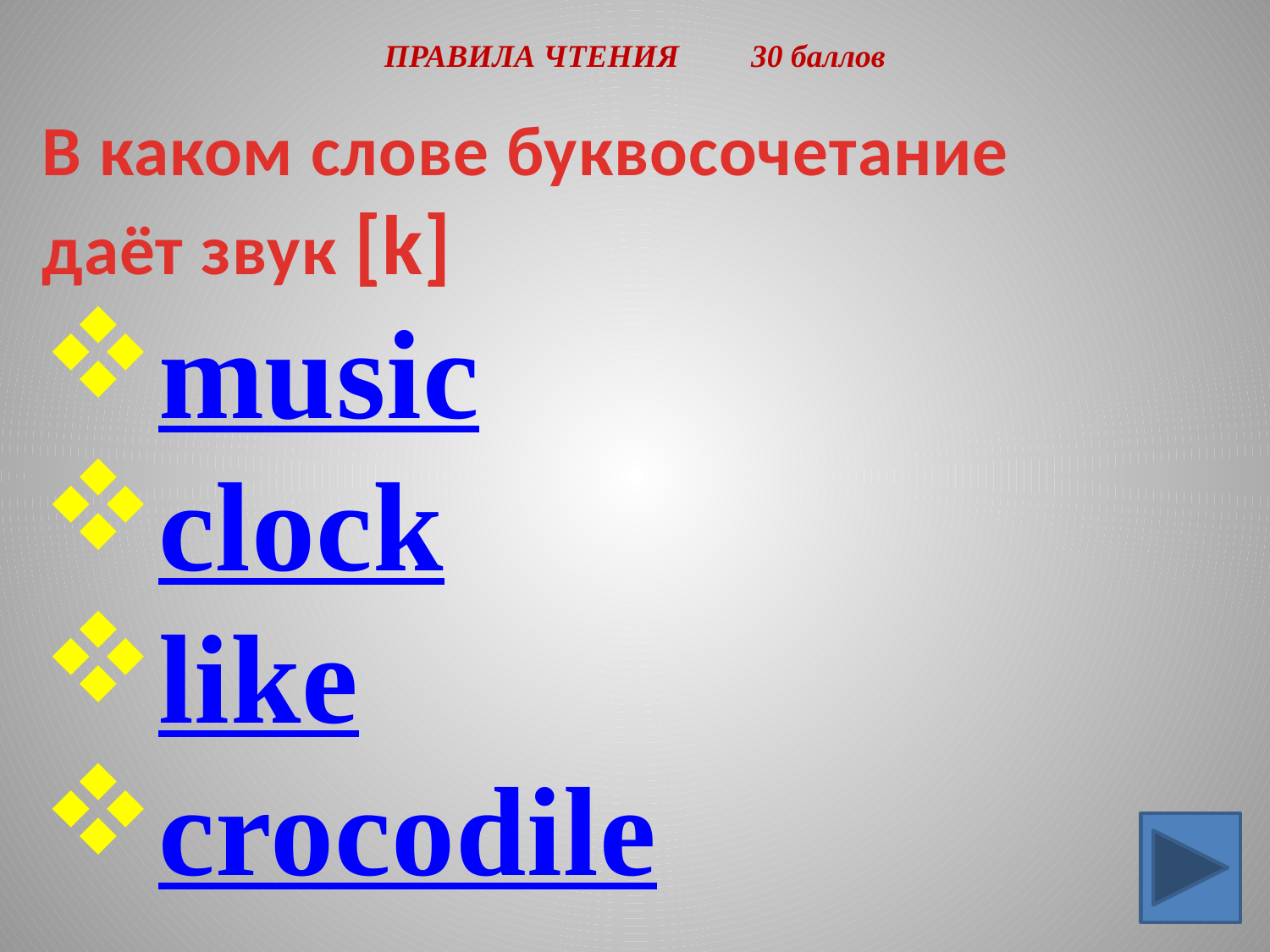

# ПРАВИЛА ЧТЕНИЯ         30 баллов
В каком слове буквосочетание даёт звук [k]
music
clock
like
crocodile